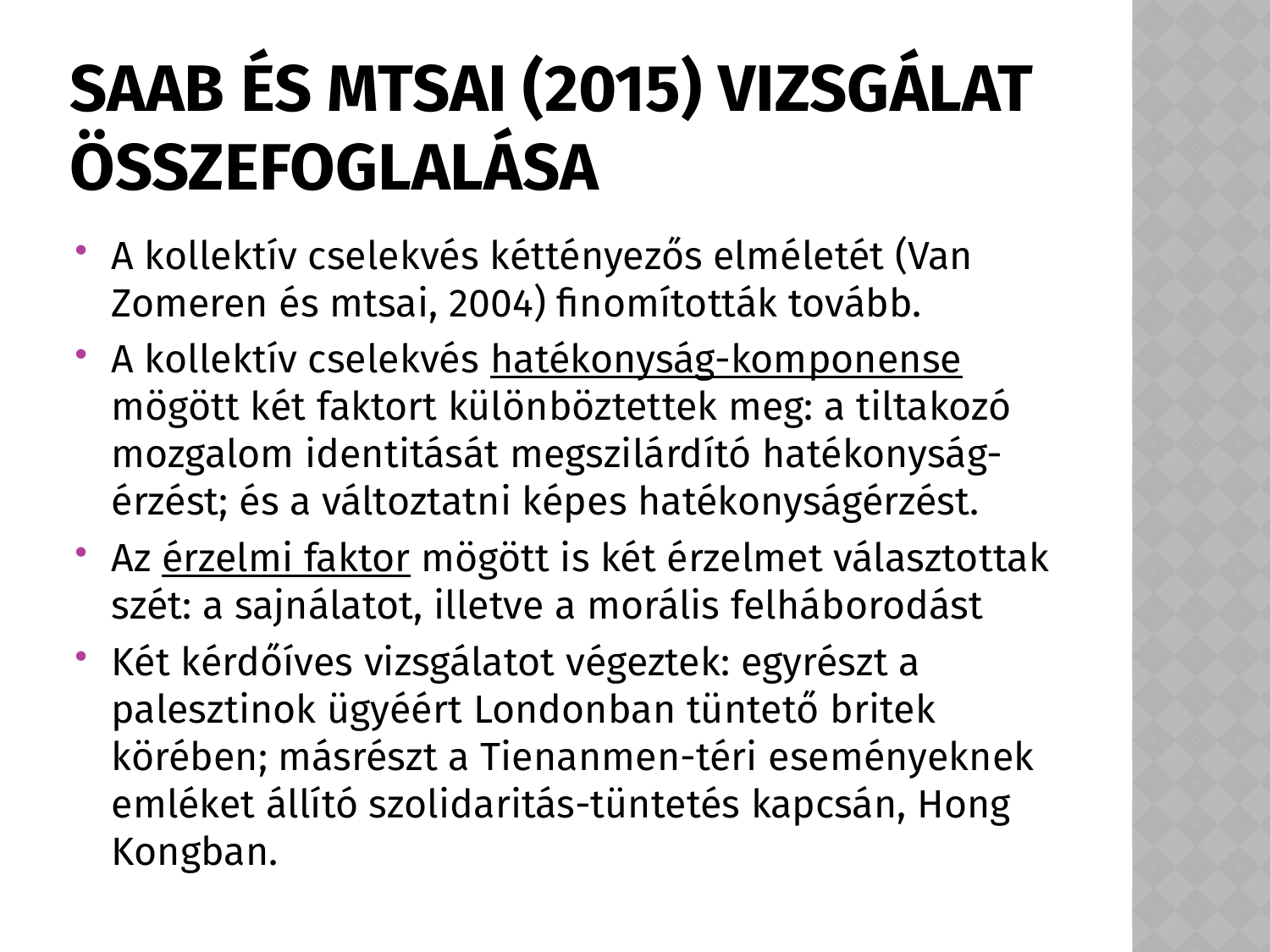

# Saab és mtsai (2015) vizsgálat összefoglalása
A kollektív cselekvés kéttényezős elméletét (Van Zomeren és mtsai, 2004) finomították tovább.
A kollektív cselekvés hatékonyság-komponense mögött két faktort különböztettek meg: a tiltakozó mozgalom identitását megszilárdító hatékonyság-érzést; és a változtatni képes hatékonyságérzést.
Az érzelmi faktor mögött is két érzelmet választottak szét: a sajnálatot, illetve a morális felháborodást
Két kérdőíves vizsgálatot végeztek: egyrészt a palesztinok ügyéért Londonban tüntető britek körében; másrészt a Tienanmen-téri eseményeknek emléket állító szolidaritás-tüntetés kapcsán, Hong Kongban.